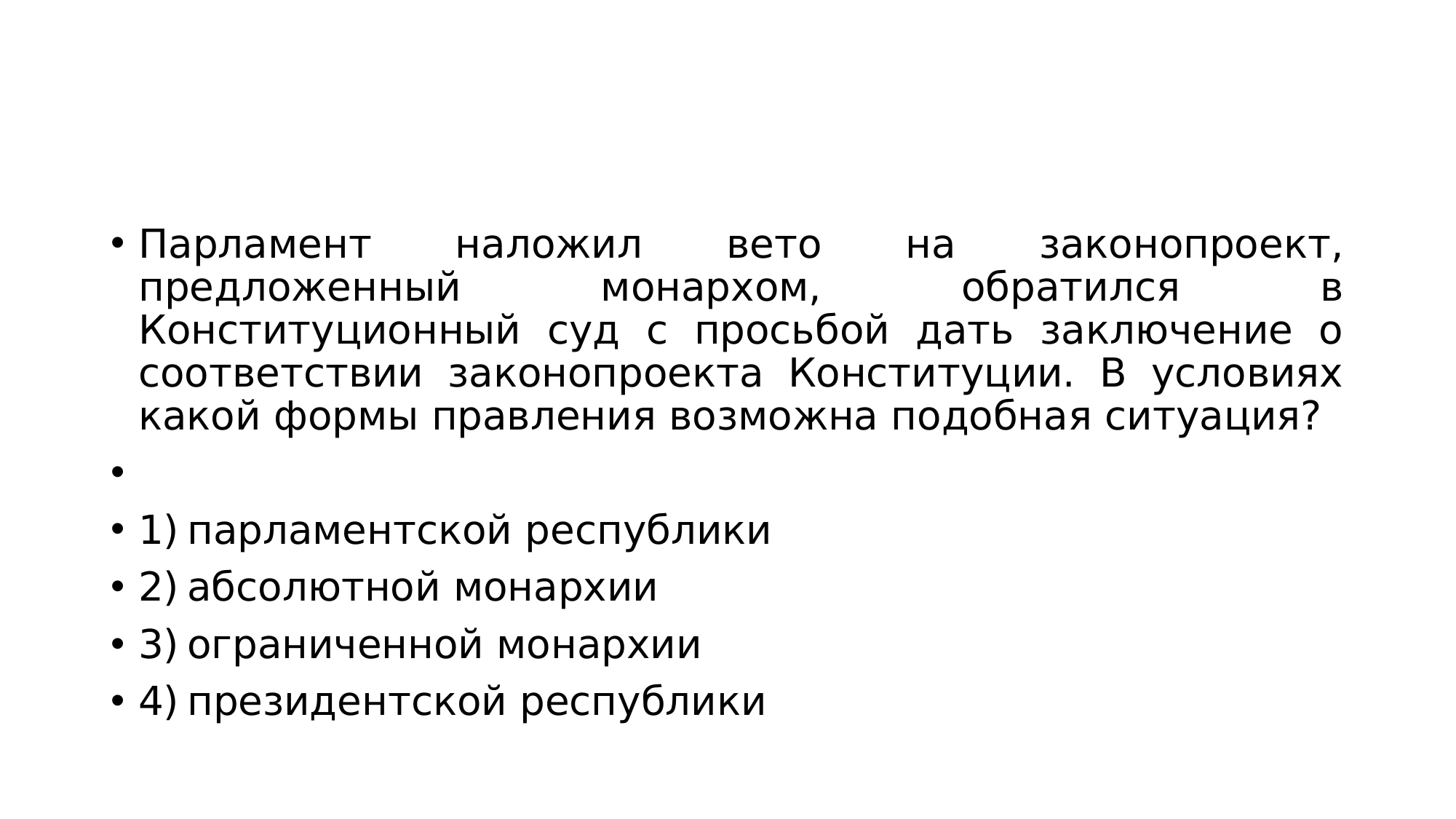

#
Парламент наложил вето на законопроект, предложенный монархом, обратился в Конституционный суд с просьбой дать заключение о соответствии законопроекта Конституции. В условиях какой формы правления возможна подобная ситуация?

1) парламентской республики
2) абсолютной монархии
3) ограниченной монархии
4) президентской республики